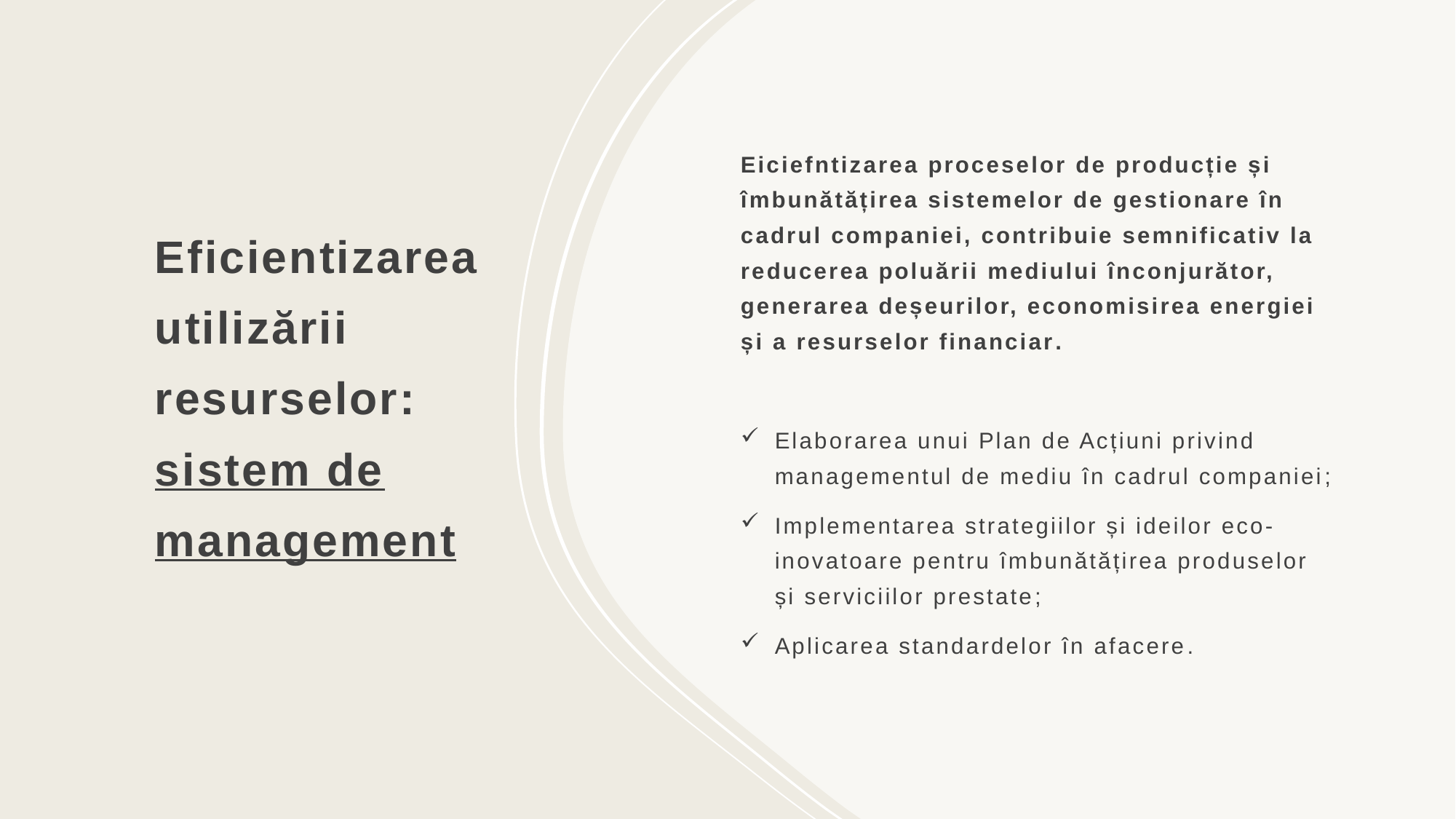

Eiciefntizarea proceselor de producție și îmbunătățirea sistemelor de gestionare în cadrul companiei, contribuie semnificativ la reducerea poluării mediului înconjurător, generarea deșeurilor, economisirea energiei și a resurselor financiar.

Elaborarea unui Plan de Acțiuni privind managementul de mediu în cadrul companiei;
Implementarea strategiilor și ideilor eco-inovatoare pentru îmbunătățirea produselor și serviciilor prestate;
Aplicarea standardelor în afacere.
# Eficientizarea utilizării resurselor: sistem de management